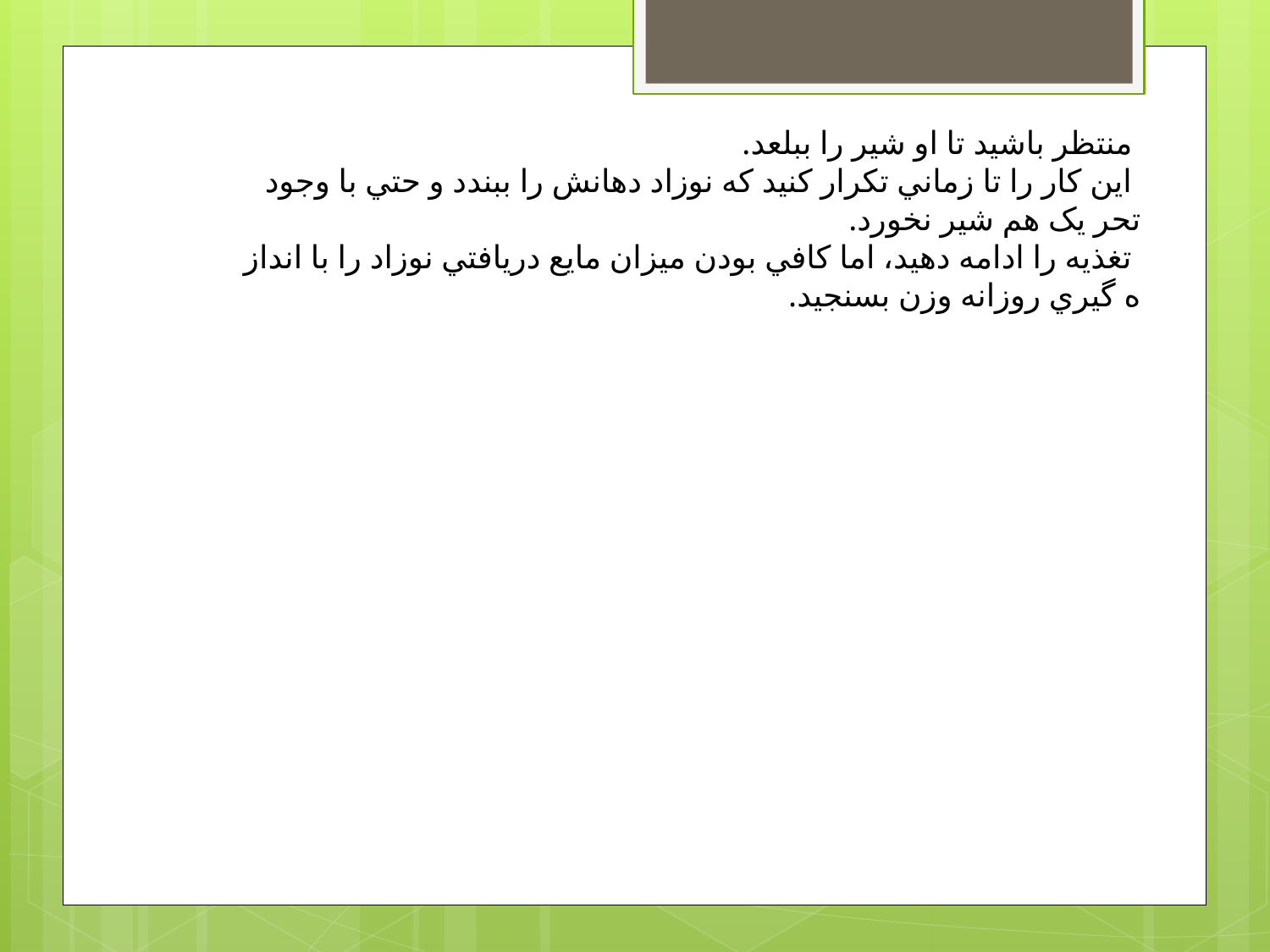

منتظر باشيد تا او شير را ببلعد.
 اين كار را تا زماني تكرار كنيد كه نوزاد دهانش را ببندد و حتي با وجود تحر یک هم شير نخورد.
 تغذيه را ادامه دهيد، اما كافي بودن ميزان مايع دريافتي نوزاد را با انداز ه گيري روزانه وزن بسنجيد.